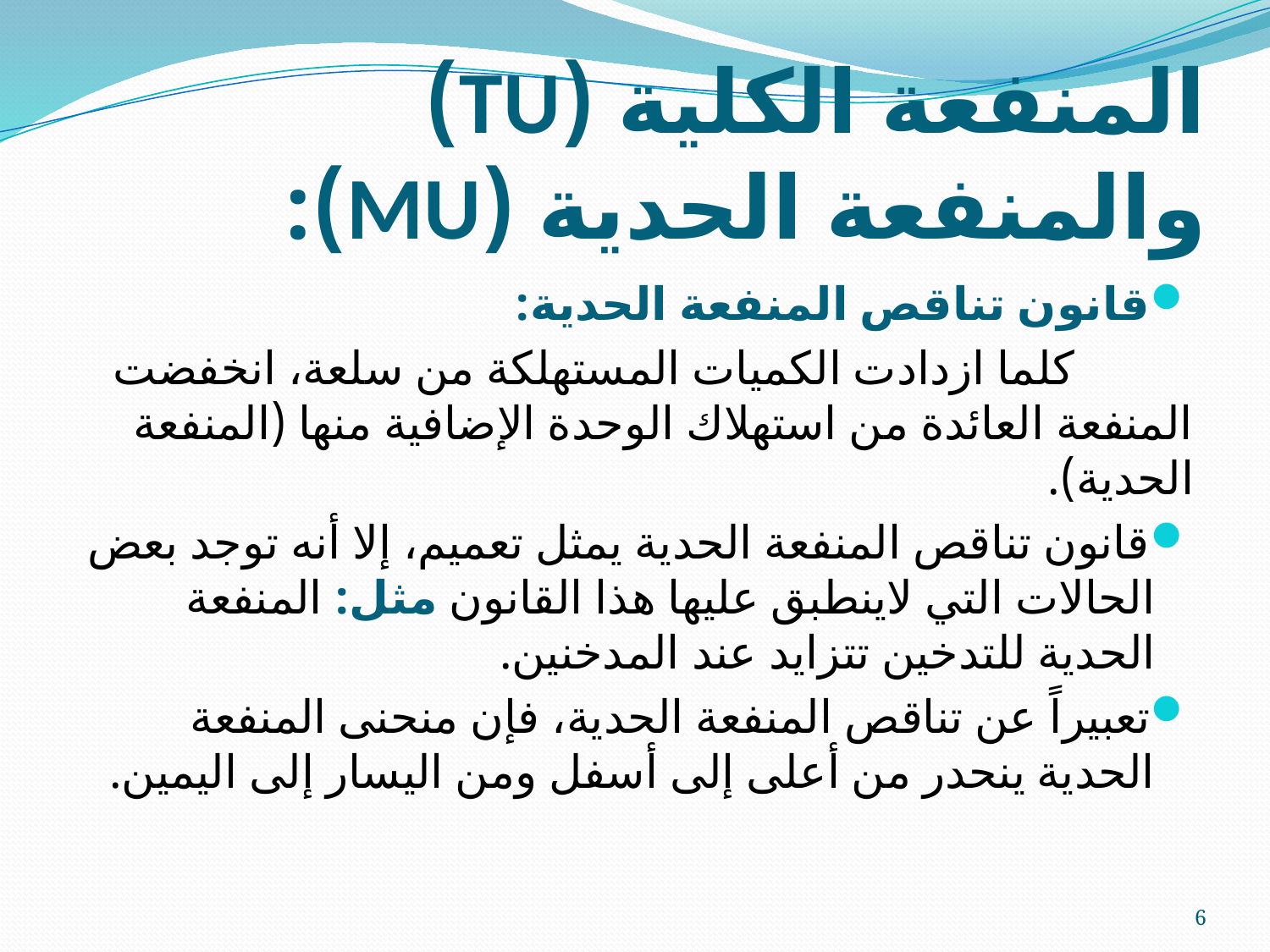

# المنفعة الكلية (TU) والمنفعة الحدية (MU):
قانون تناقص المنفعة الحدية:
          كلما ازدادت الكميات المستهلكة من سلعة، انخفضت المنفعة العائدة من استهلاك الوحدة الإضافية منها (المنفعة الحدية).
قانون تناقص المنفعة الحدية يمثل تعميم، إلا أنه توجد بعض الحالات التي لاينطبق عليها هذا القانون مثل: المنفعة الحدية للتدخين تتزايد عند المدخنين.
تعبيراً عن تناقص المنفعة الحدية، فإن منحنى المنفعة الحدية ينحدر من أعلى إلى أسفل ومن اليسار إلى اليمين.
6